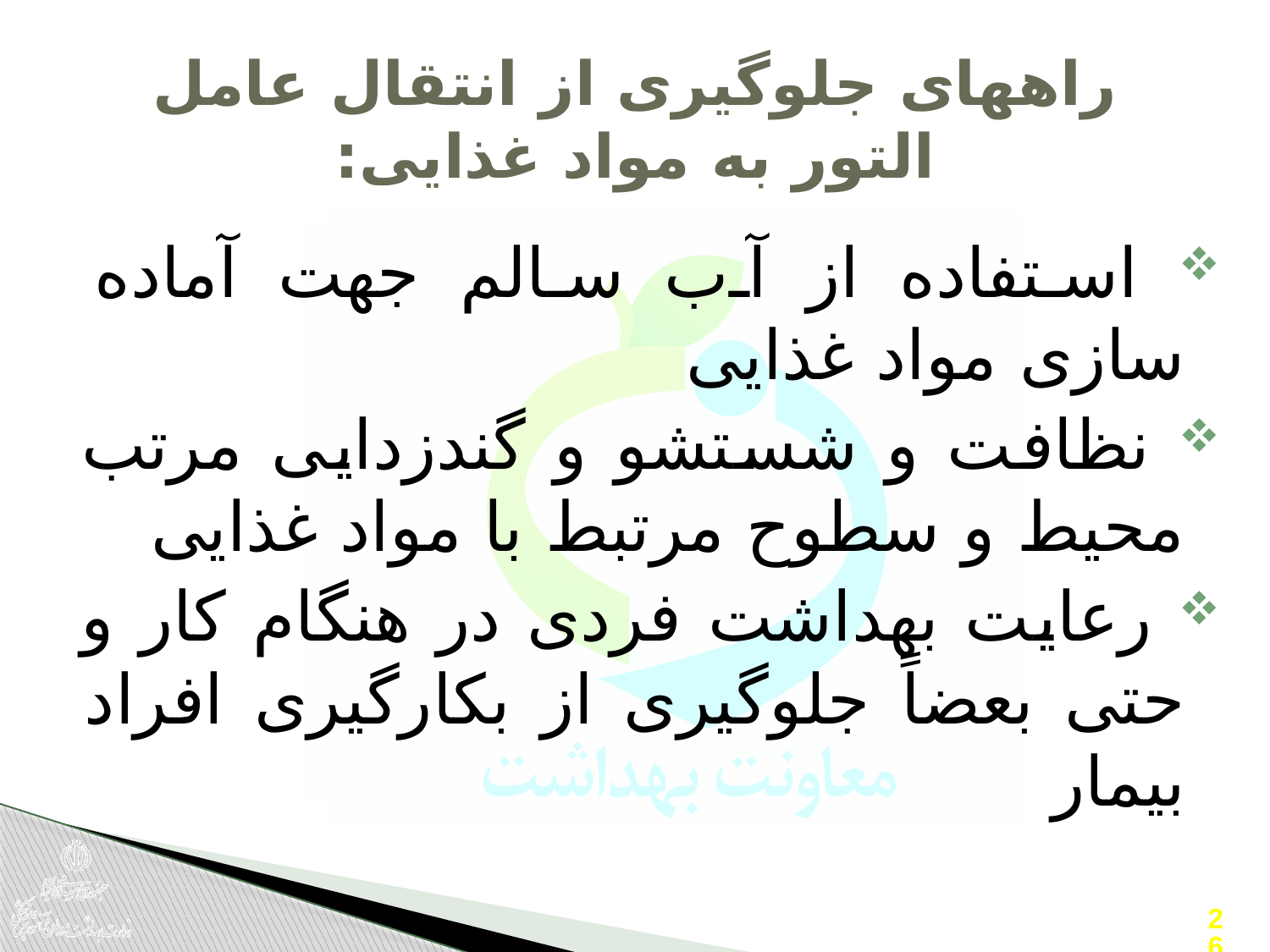

# راههای جلوگیری از انتقال عامل التور به مواد غذایی:
 استفاده از آب سالم جهت آماده سازی مواد غذایی
 نظافت و شستشو و گندزدایی مرتب محیط و سطوح مرتبط با مواد غذایی
 رعایت بهداشت فردی در هنگام کار و حتی بعضاً جلوگیری از بکارگیری افراد بیمار
26